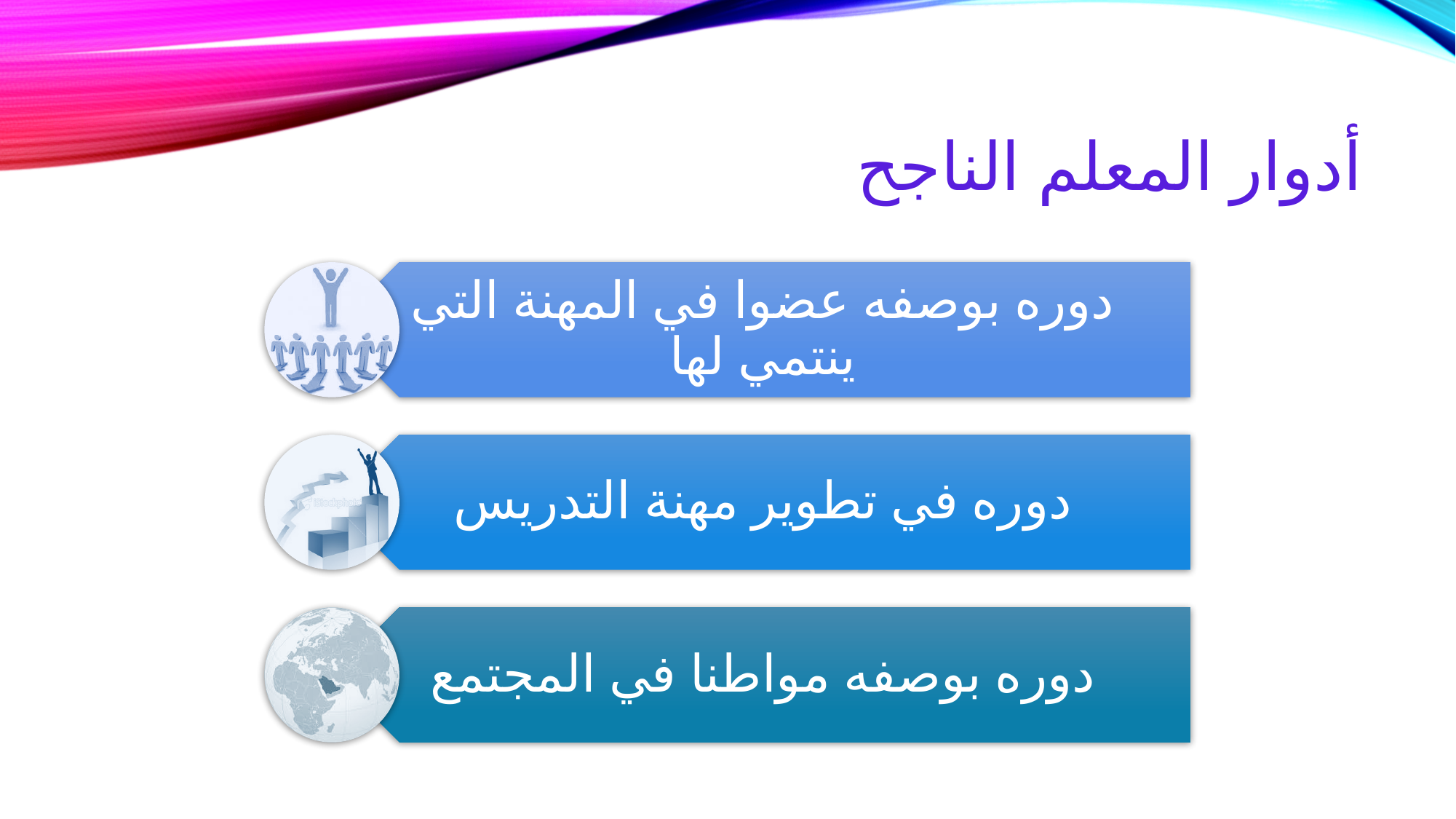

# أدوار المعلم الناجح
دوره بوصفه عضوا في المهنة التي ينتمي لها
دوره في تطوير مهنة التدريس
دوره بوصفه مواطنا في المجتمع